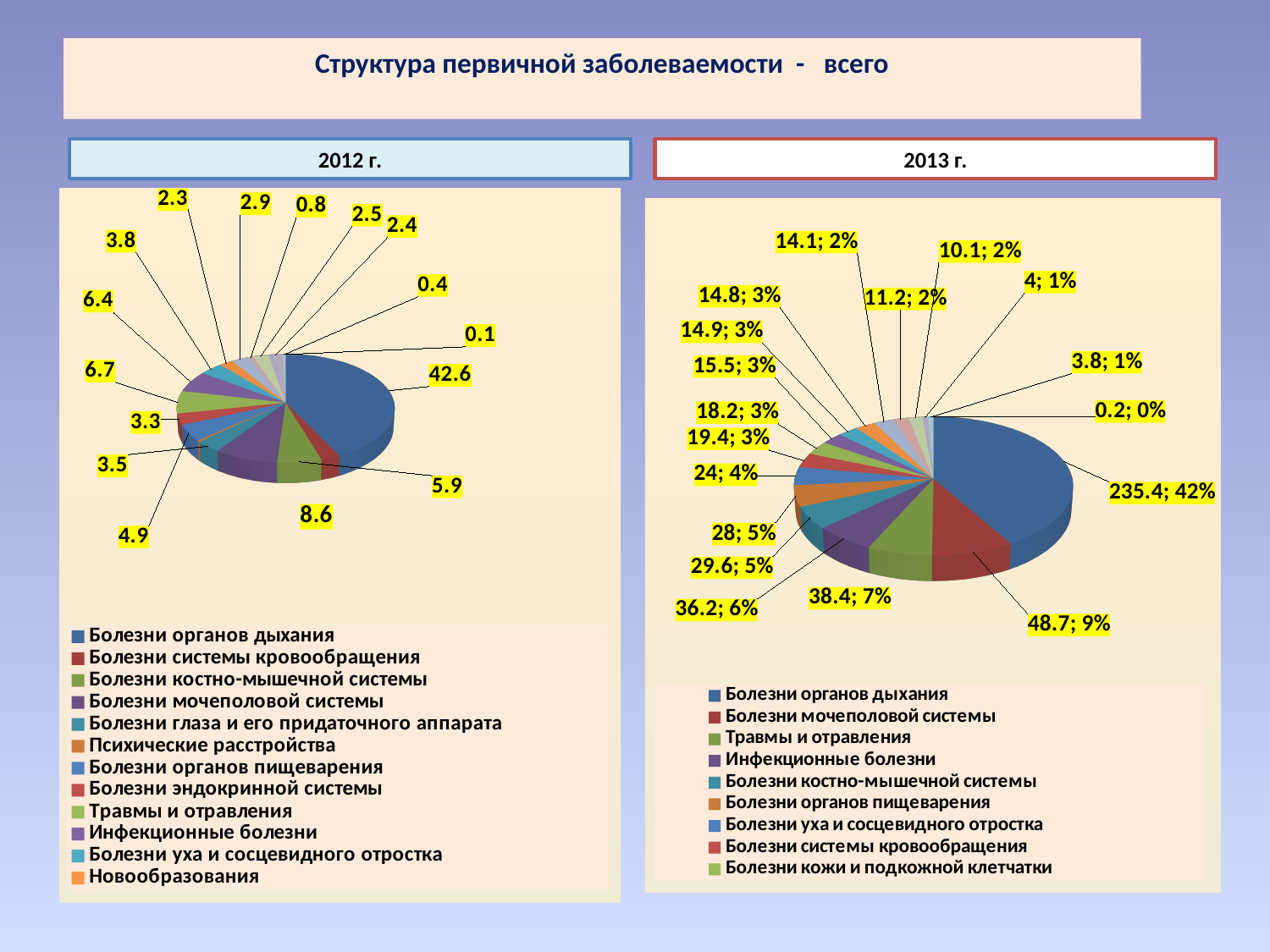

# Структура первичной заболеваемости  -   всего
2012 г.
2013 г.

[unsupported chart]

[unsupported chart]